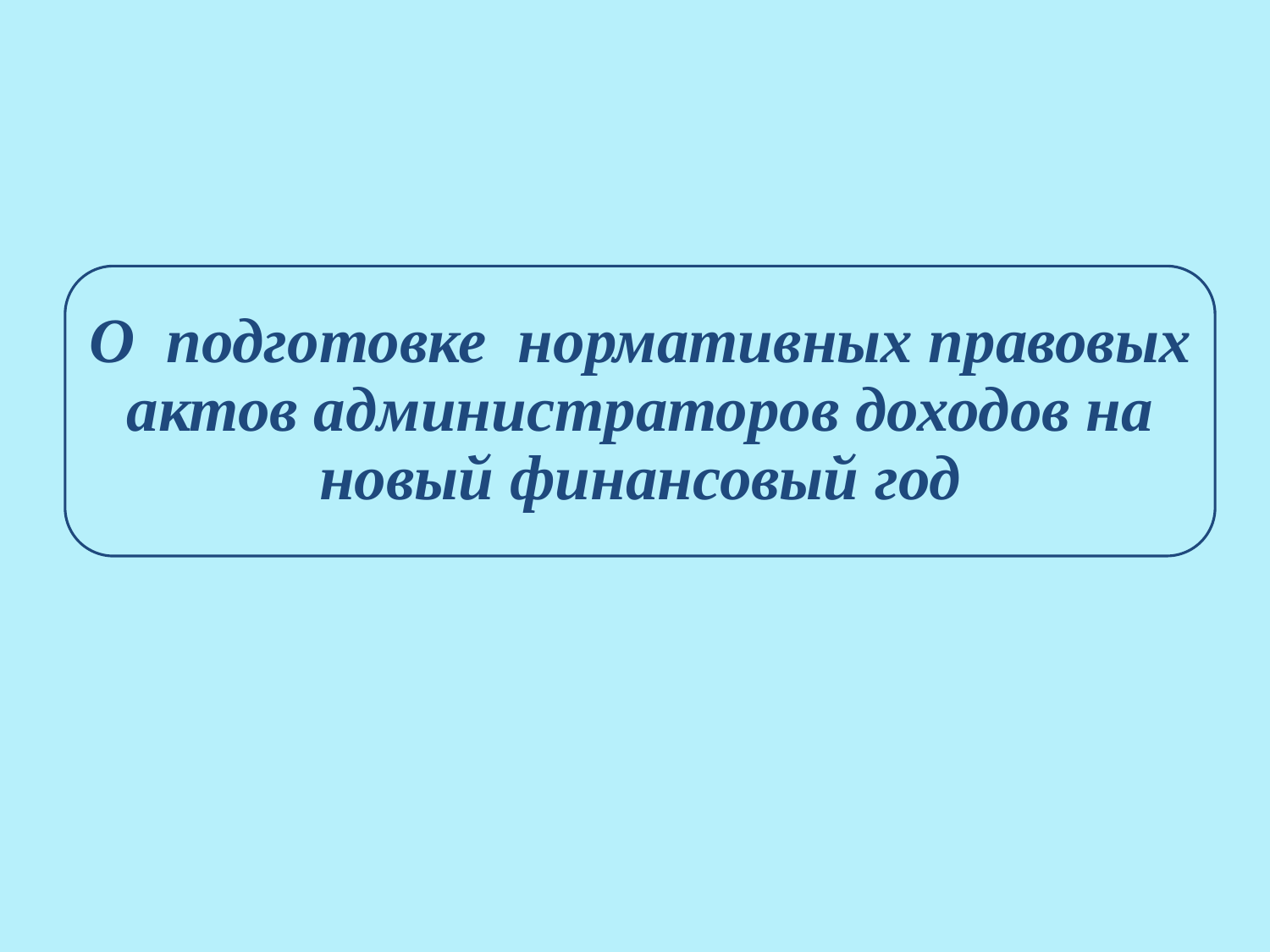

О  подготовке  нормативных правовых актов администраторов доходов на новый финансовый год